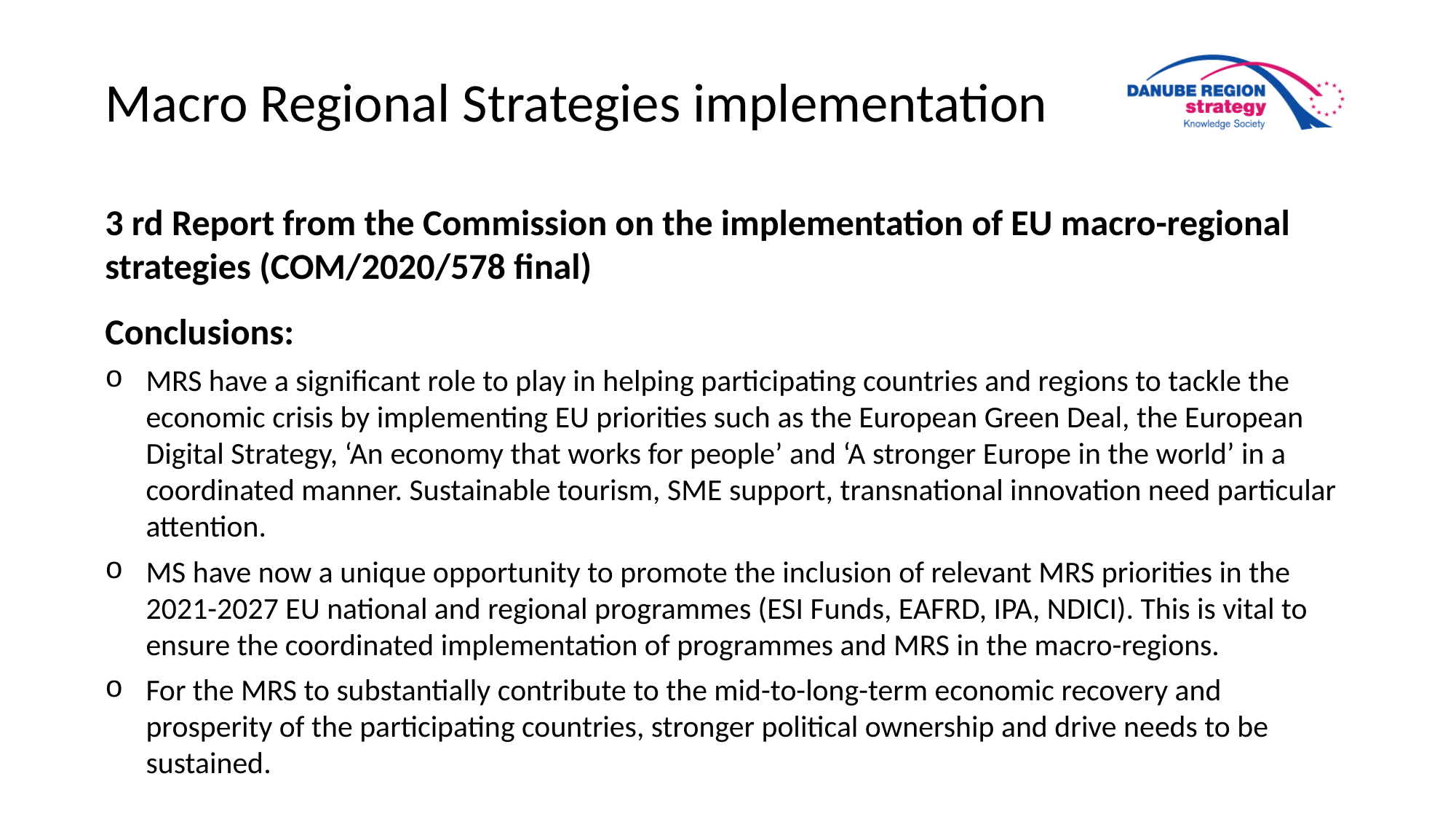

# Macro Regional Strategies implementation
3 rd Report from the Commission on the implementation of EU macro-regional strategies (COM/2020/578 final)
Conclusions:
MRS have a significant role to play in helping participating countries and regions to tackle the economic crisis by implementing EU priorities such as the European Green Deal, the European Digital Strategy, ‘An economy that works for people’ and ‘A stronger Europe in the world’ in a coordinated manner. Sustainable tourism, SME support, transnational innovation need particular attention.
MS have now a unique opportunity to promote the inclusion of relevant MRS priorities in the 2021-2027 EU national and regional programmes (ESI Funds, EAFRD, IPA, NDICI). This is vital to ensure the coordinated implementation of programmes and MRS in the macro-regions.
For the MRS to substantially contribute to the mid-to-long-term economic recovery and prosperity of the participating countries, stronger political ownership and drive needs to be sustained.